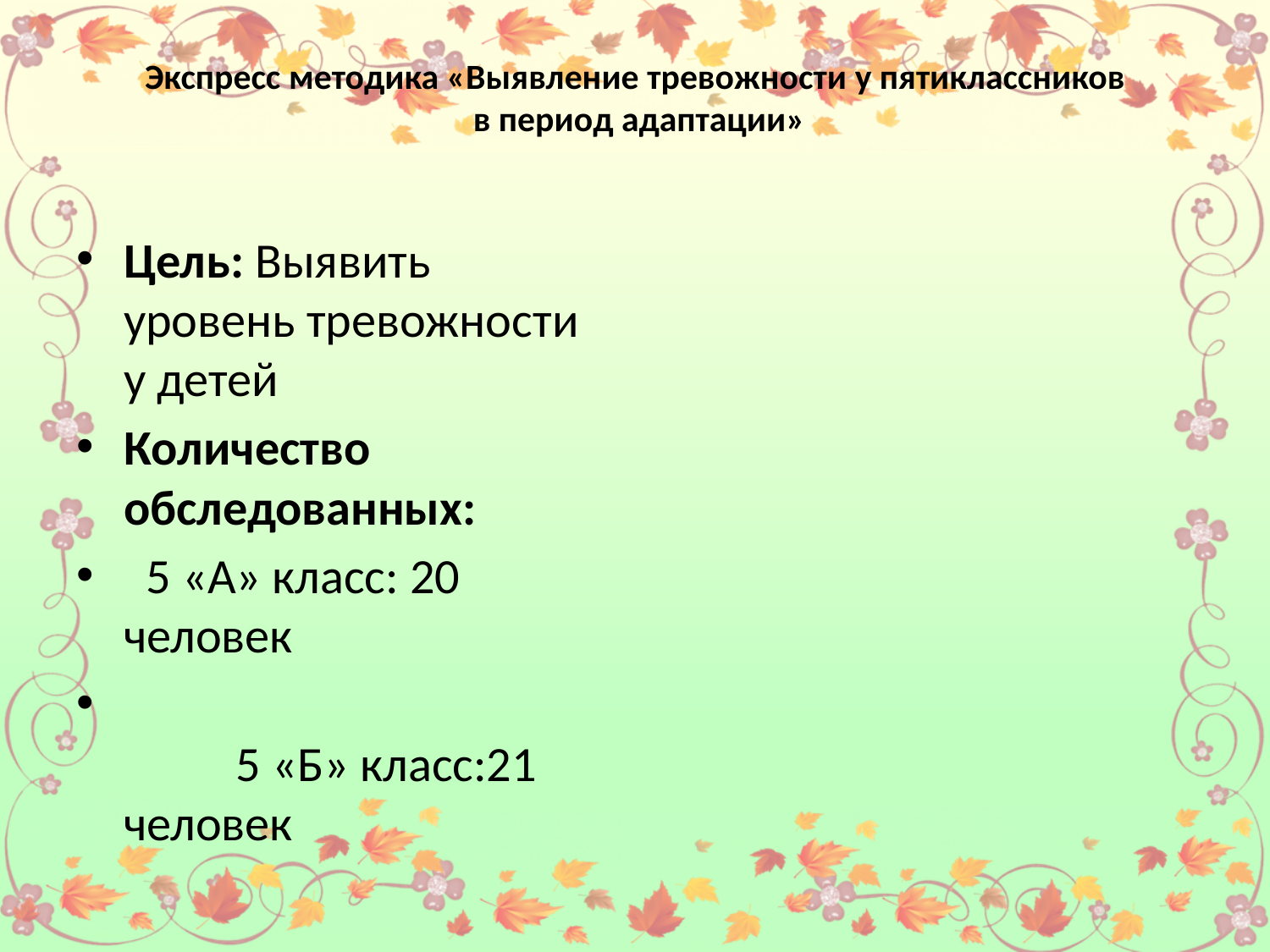

# Экспресс методика «Выявление тревожности у пятиклассников в период адаптации»
Цель: Выявить уровень тревожности у детей
Количество обследованных:
  5 «А» класс: 20 человек
                                                      5 «Б» класс:21 человек